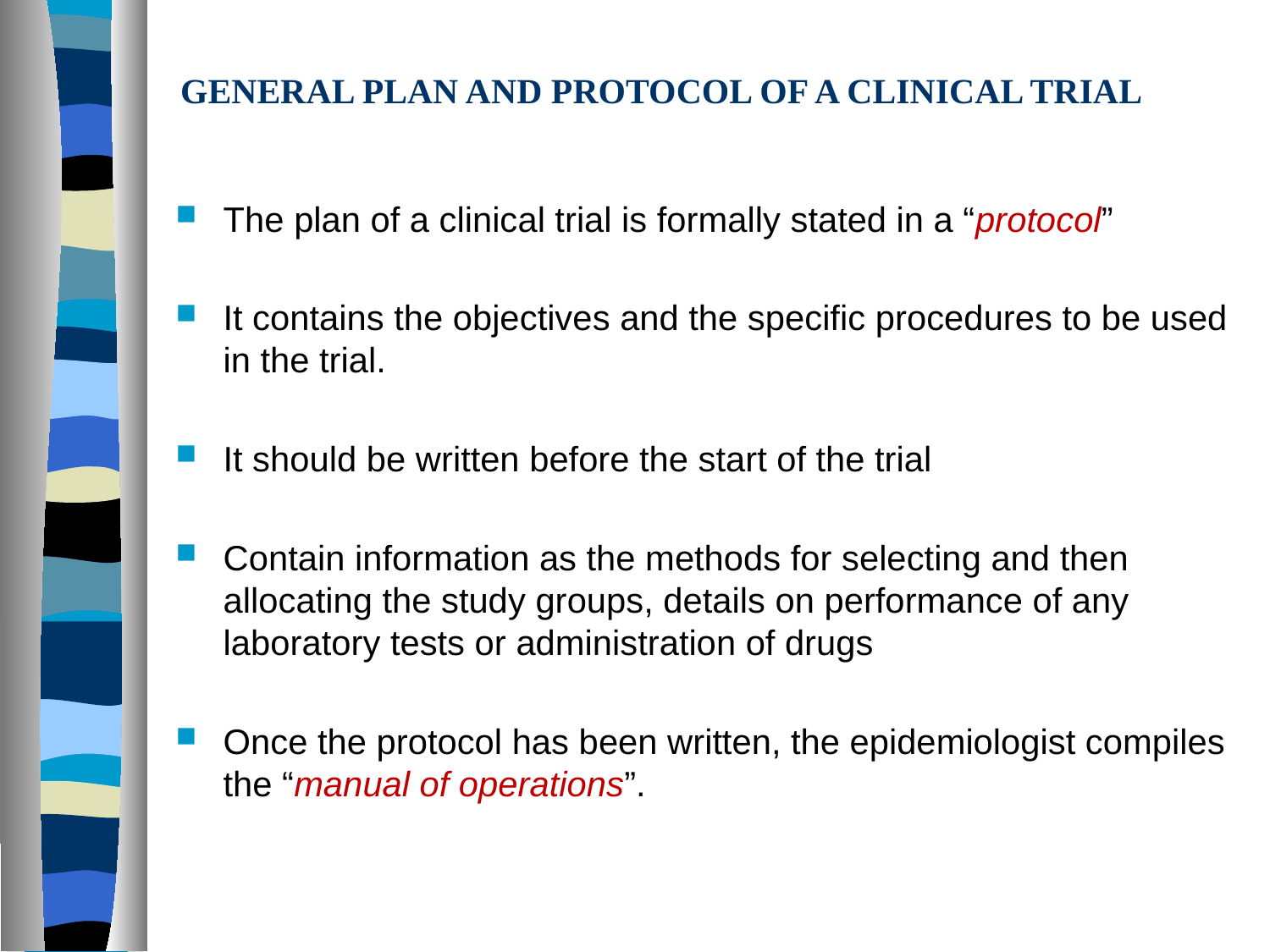

# GENERAL PLAN AND PROTOCOL OF A CLINICAL TRIAL
The plan of a clinical trial is formally stated in a “protocol”

It contains the objectives and the specific procedures to be used in the trial.

It should be written before the start of the trial

Contain information as the methods for selecting and then allocating the study groups, details on performance of any laboratory tests or administration of drugs

Once the protocol has been written, the epidemiologist compiles the “manual of operations”.